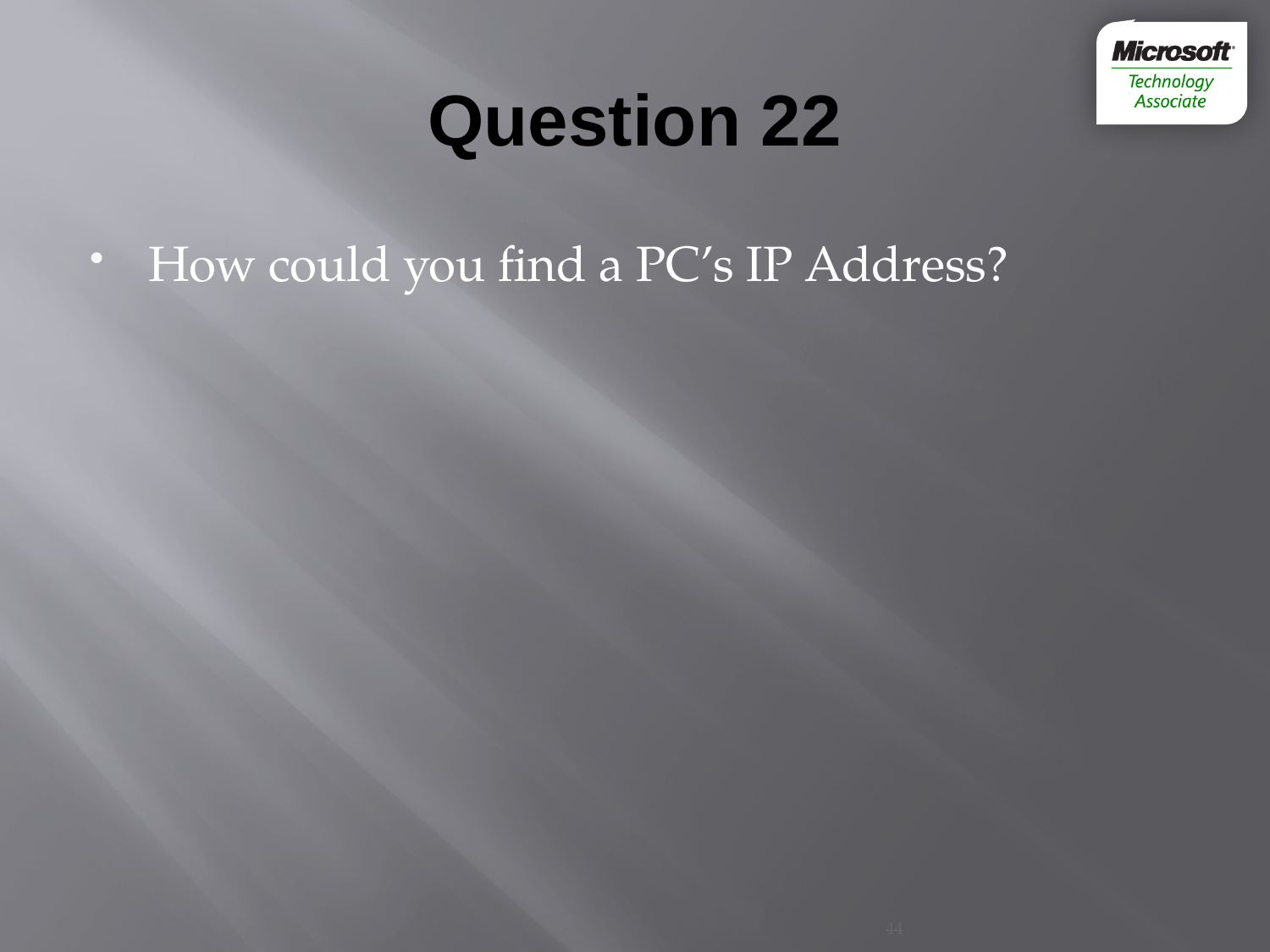

# Question 22
How could you find a PC’s IP Address?

44